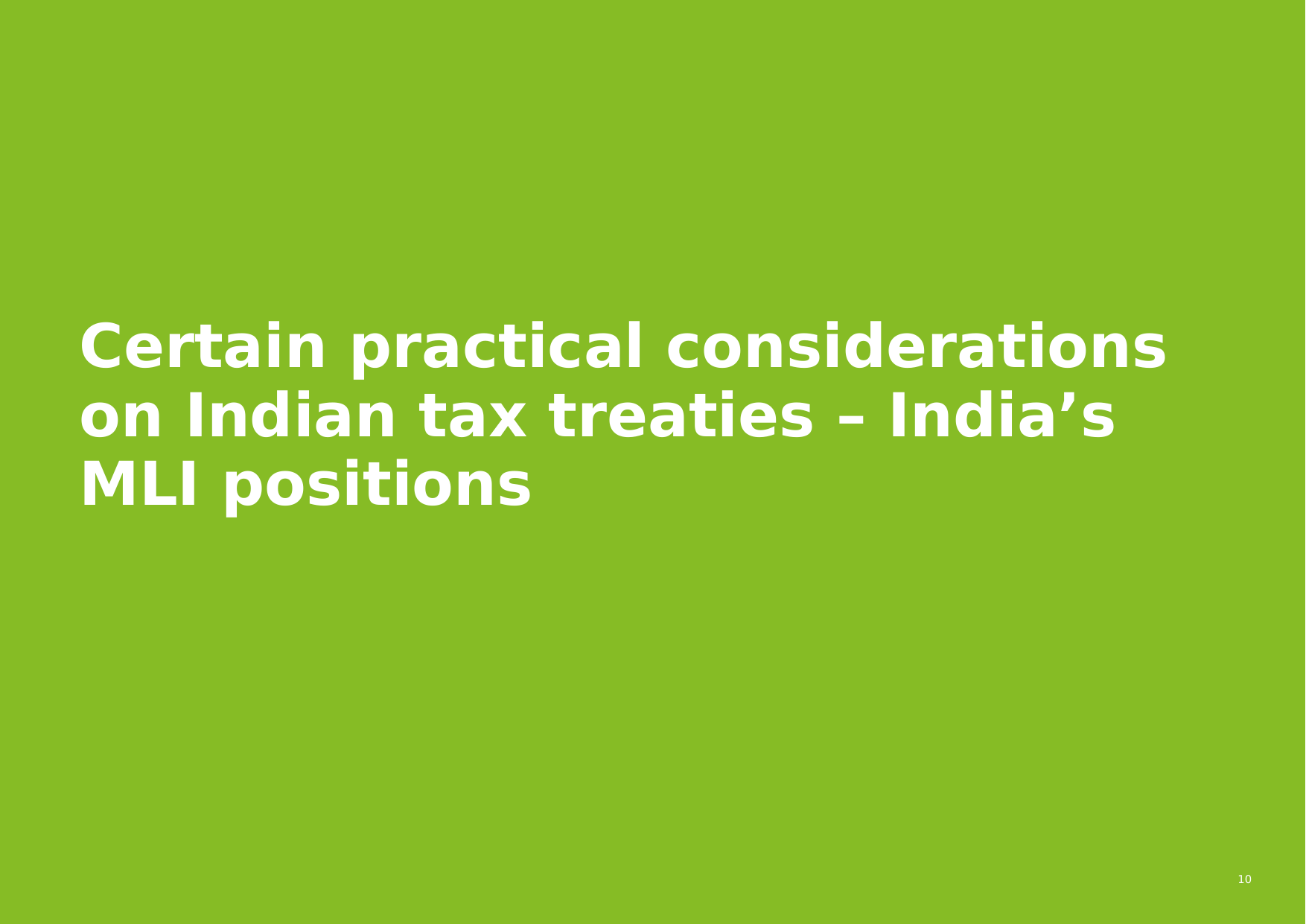

# Certain practical considerations on Indian tax treaties – India’s MLI positions